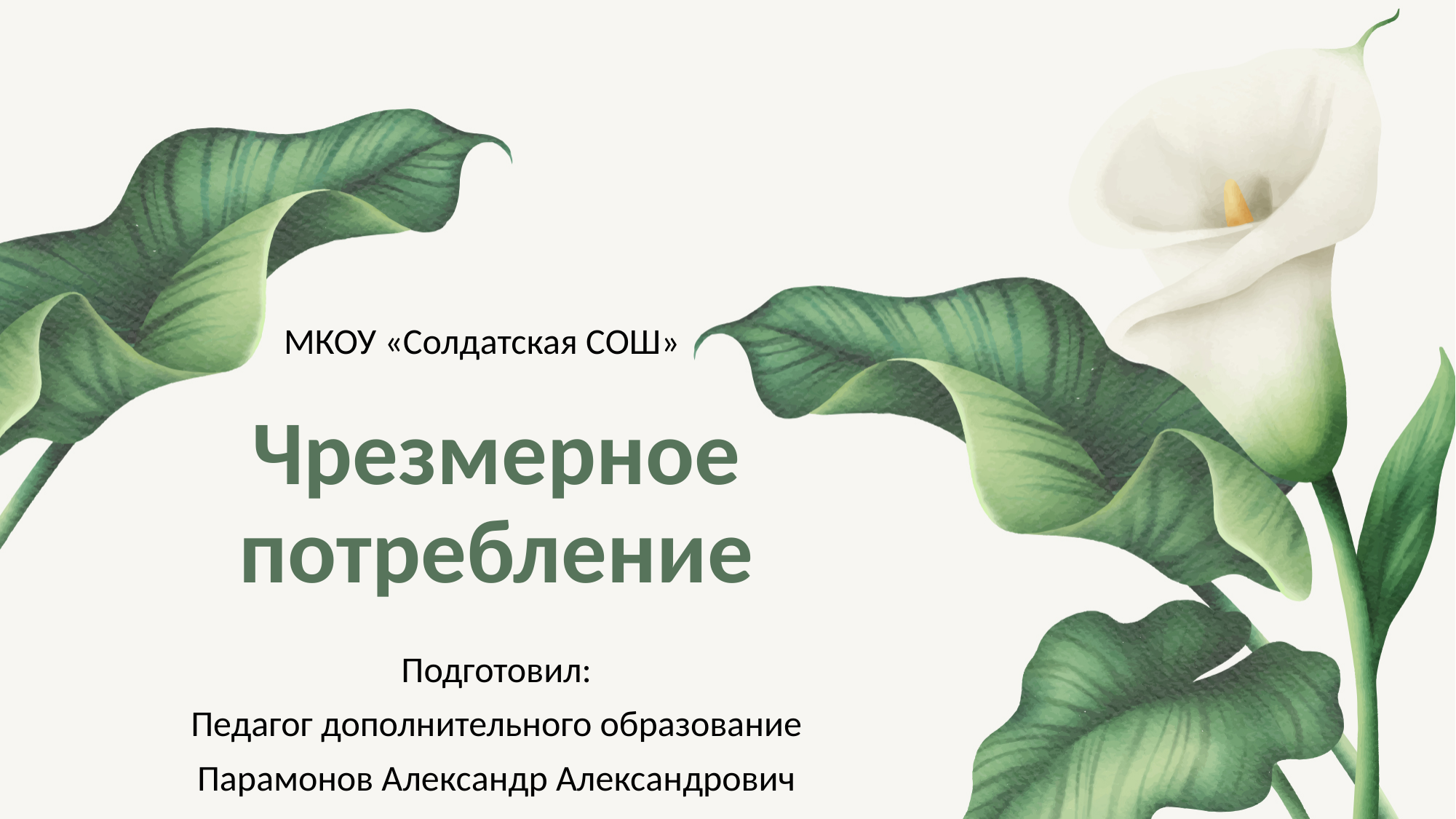

МКОУ «Солдатская СОШ»
# Чрезмерное потребление
Подготовил:
Педагог дополнительного образование
Парамонов Александр Александрович